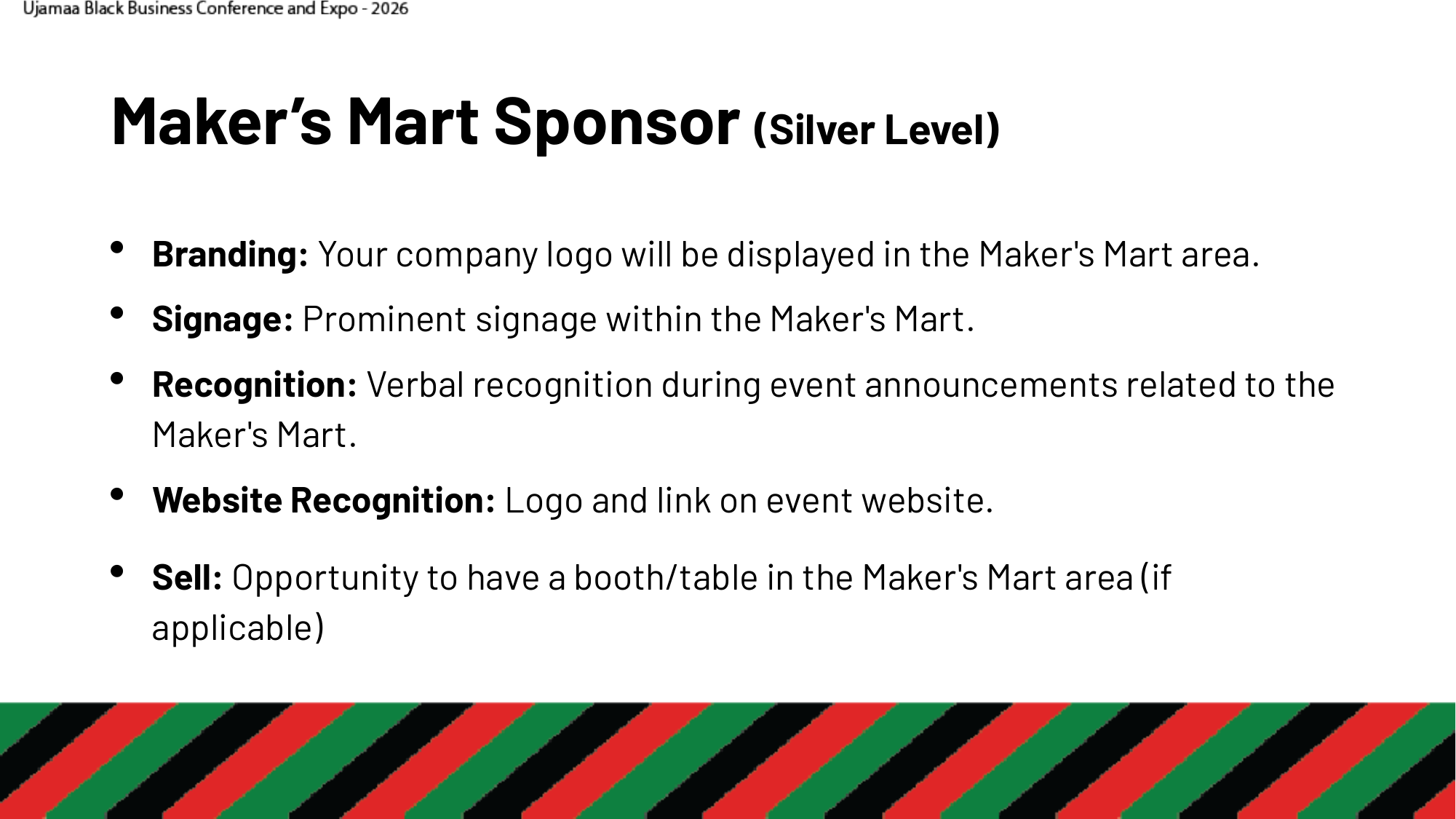

# Maker’s Mart Sponsor (Silver Level)
Branding: Your company logo will be displayed in the Maker's Mart area.
Signage: Prominent signage within the Maker's Mart.
Recognition: Verbal recognition during event announcements related to the Maker's Mart.
Website Recognition: Logo and link on event website.
Sell: Opportunity to have a booth/table in the Maker's Mart area (if applicable)